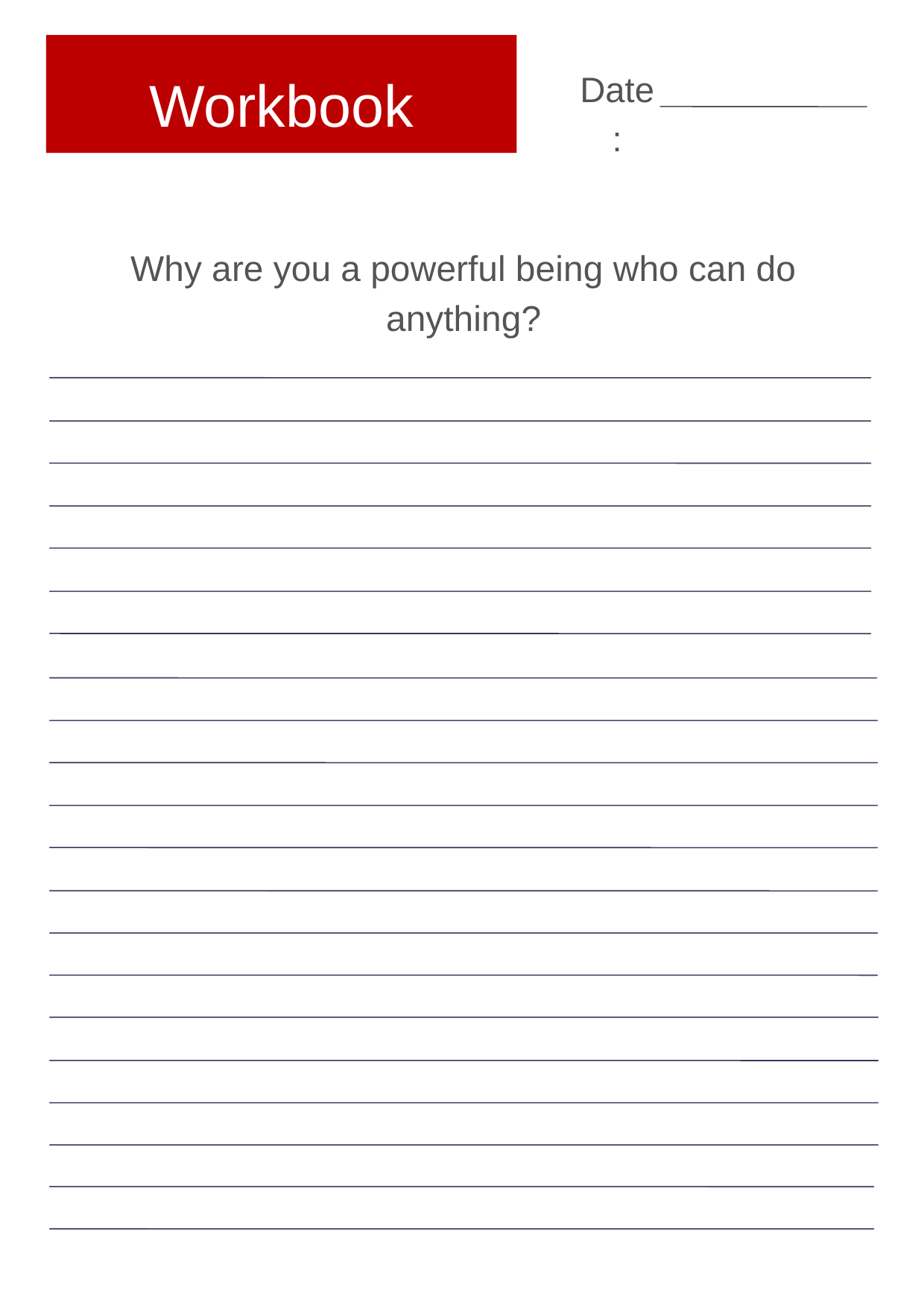

Workbook
Date:

Why are you a powerful being who can do anything?